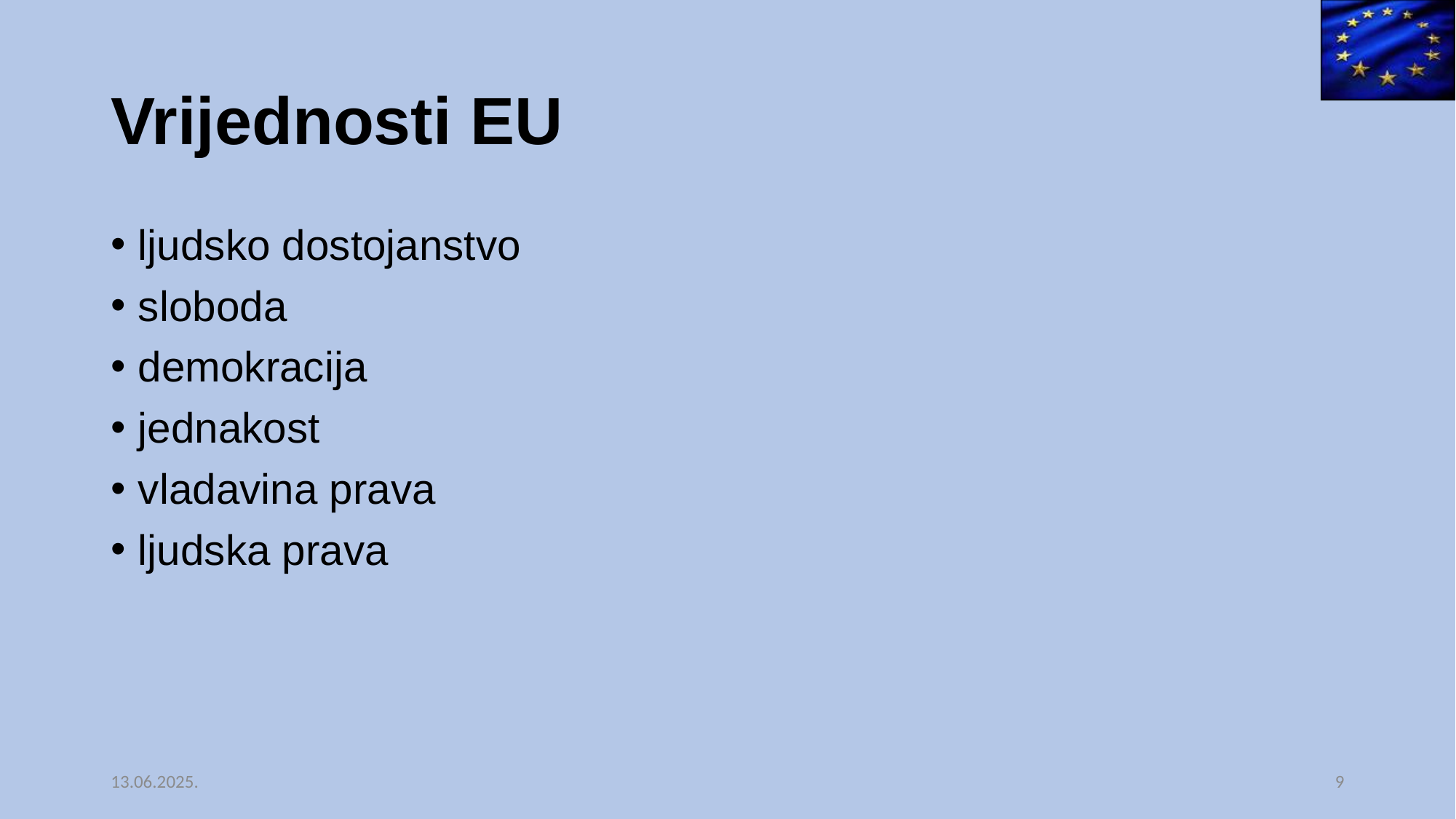

# Vrijednosti EU
ljudsko dostojanstvo
sloboda
demokracija
jednakost
vladavina prava
ljudska prava
13.06.2025.
9